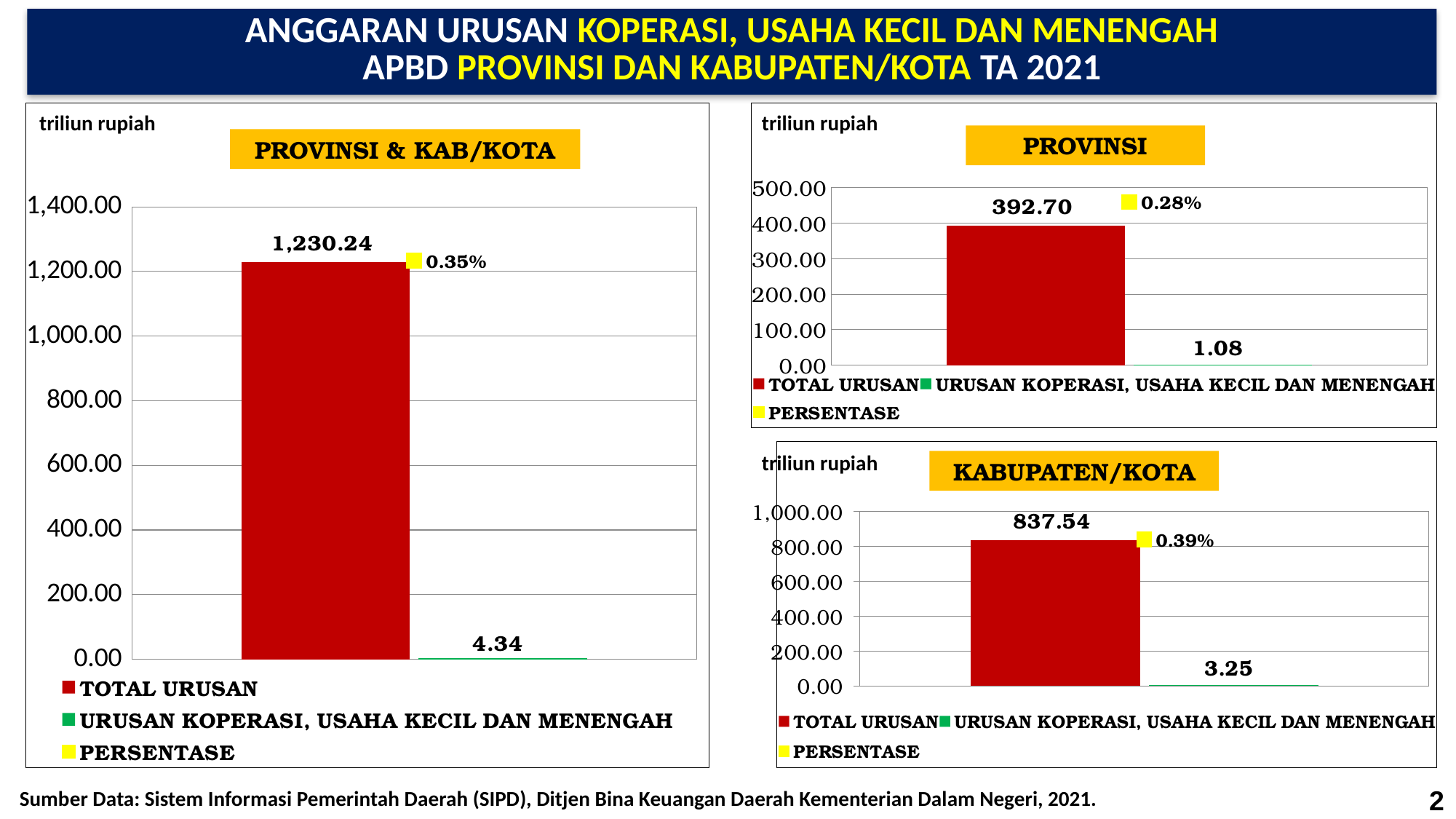

ANGGARAN URUSAN KOPERASI, USAHA KECIL DAN MENENGAH
APBD PROVINSI DAN KABUPATEN/KOTA TA 2021
triliun rupiah

### Chart

| Category | TOTAL URUSAN | URUSAN KOPERASI, USAHA KECIL DAN MENENGAH | PERSENTASE |
|---|---|---|---|
| URUSAN PERTANIAN DAN PERKEBUNAN | 1230.2392334212193 | 4.33692355842 | 0.0035252684523475026 |

### Chart

| Category | TOTAL URUSAN | URUSAN KOPERASI, USAHA KECIL DAN MENENGAH | PERSENTASE |
|---|---|---|---|
| URUSAN PERTANIAN DAN PERKEBUNAN | 392.69974743177414 | 1.082699860332 | 0.0027570678805188265 |
triliun rupiah
PROVINSI
PROVINSI & KAB/KOTA

### Chart

| Category | TOTAL URUSAN | URUSAN KOPERASI, USAHA KECIL DAN MENENGAH | PERSENTASE |
|---|---|---|---|
| KAB/KOTA | 837.5394859894451 | 3.254223698088 | 0.003885457047130803 |
triliun rupiah
KABUPATEN/KOTA
Sumber Data: Sistem Informasi Pemerintah Daerah (SIPD), Ditjen Bina Keuangan Daerah Kementerian Dalam Negeri, 2021.
2